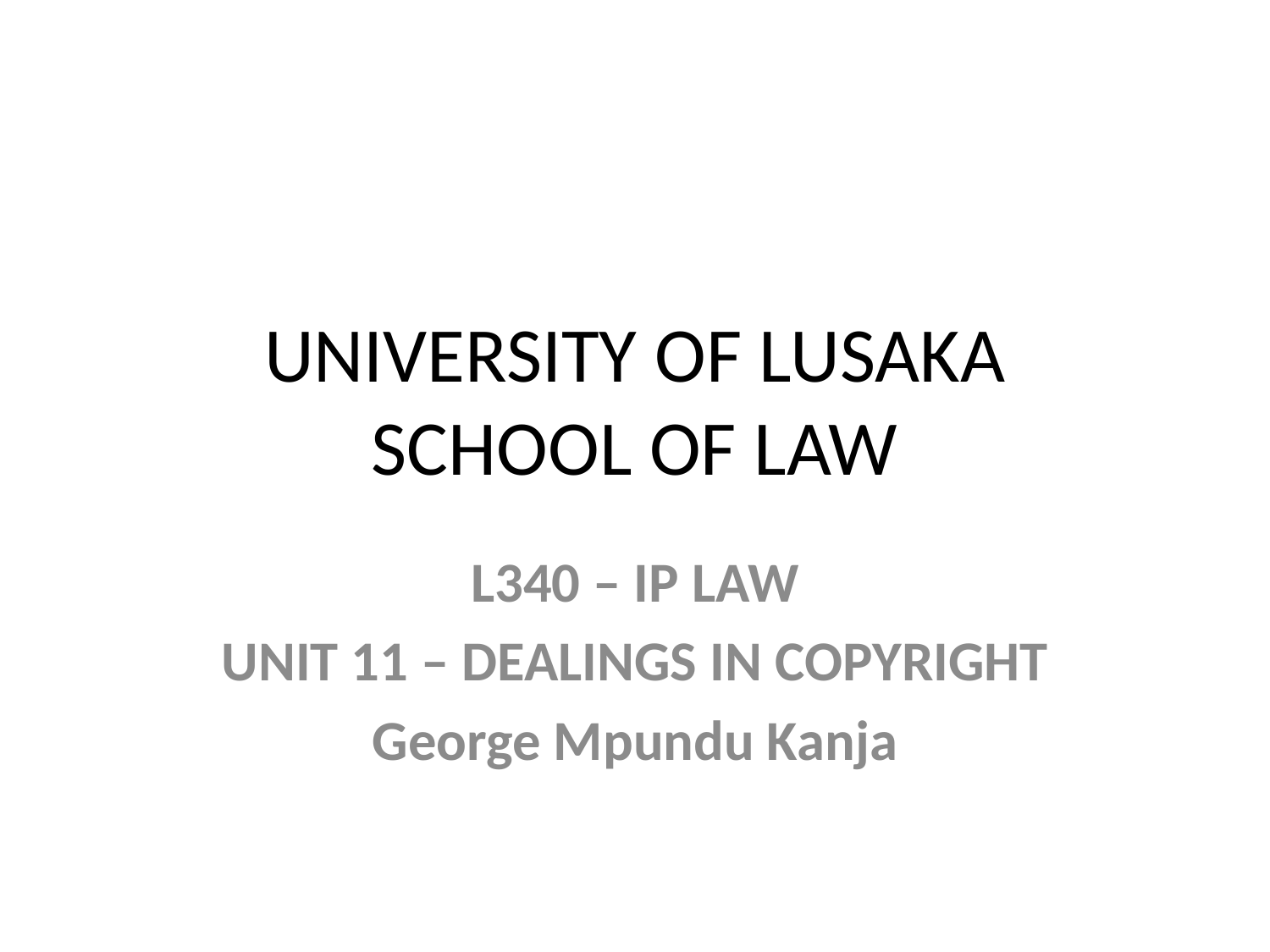

# UNIVERSITY OF LUSAKA SCHOOL OF LAW
L340 – IP LAW
UNIT 11 – DEALINGS IN COPYRIGHT
George Mpundu Kanja